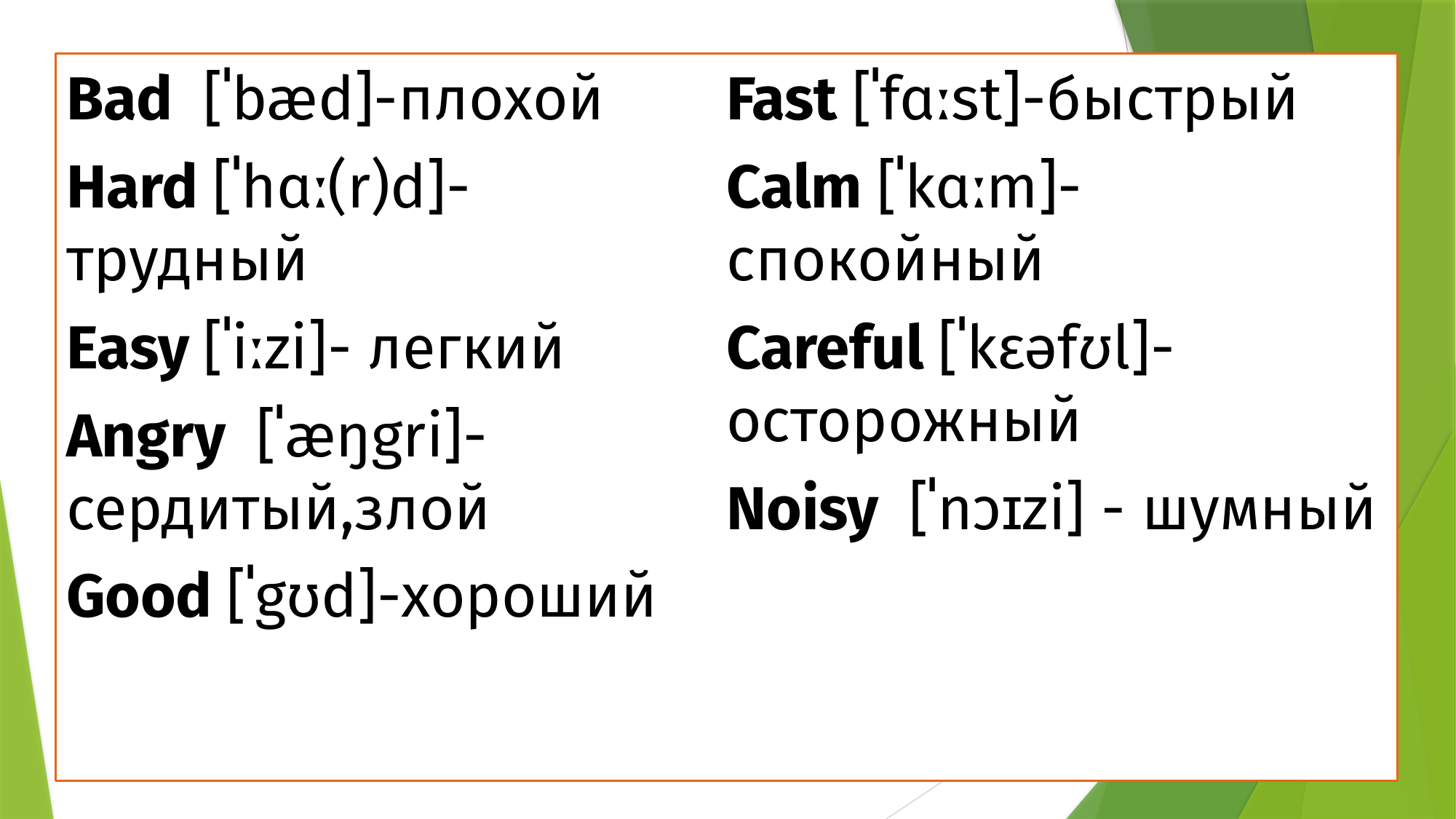

Bad  [ˈbæd]-плохой
Hard [ˈhɑː(r)d]- трудный
Easy [ˈiːzi]- легкий
Angry  [ˈæŋgri]- сердитый,злой
Good [ˈgʊd]-хороший

Fast [ˈfɑːst]-быстрый
Calm [ˈkɑːm]-спокойный
Careful [ˈkɛəfʊl]- осторожный
Noisy  [ˈnɔɪzi] - шумный